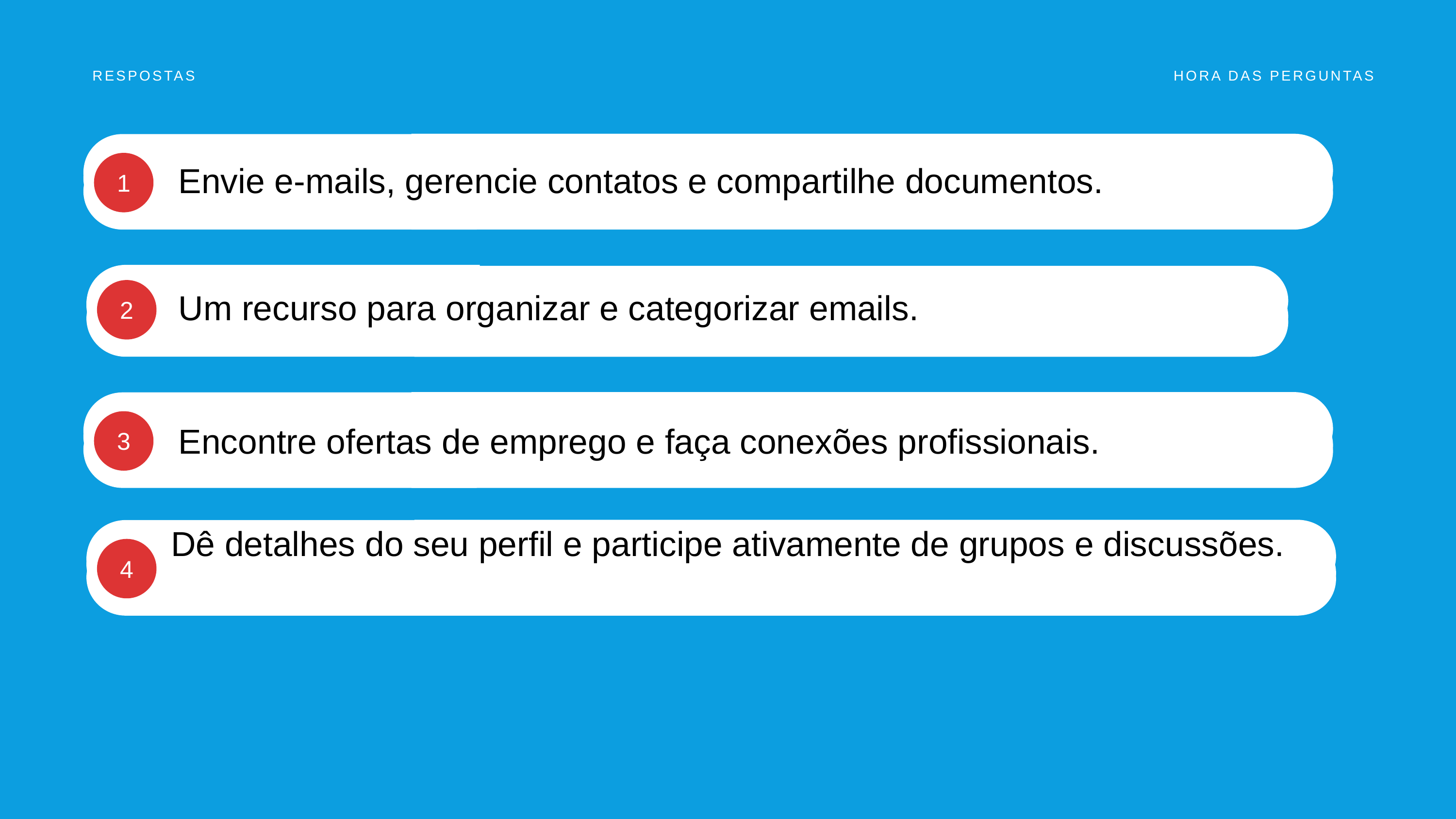

RESPOSTAS
HORA DAS PERGUNTAS

Envie e-mails, gerencie contatos e compartilhe documentos.
1

Um recurso para organizar e categorizar emails.
2

Encontre ofertas de emprego e faça conexões profissionais.
3
Dê detalhes do seu perfil e participe ativamente de grupos e discussões.

4